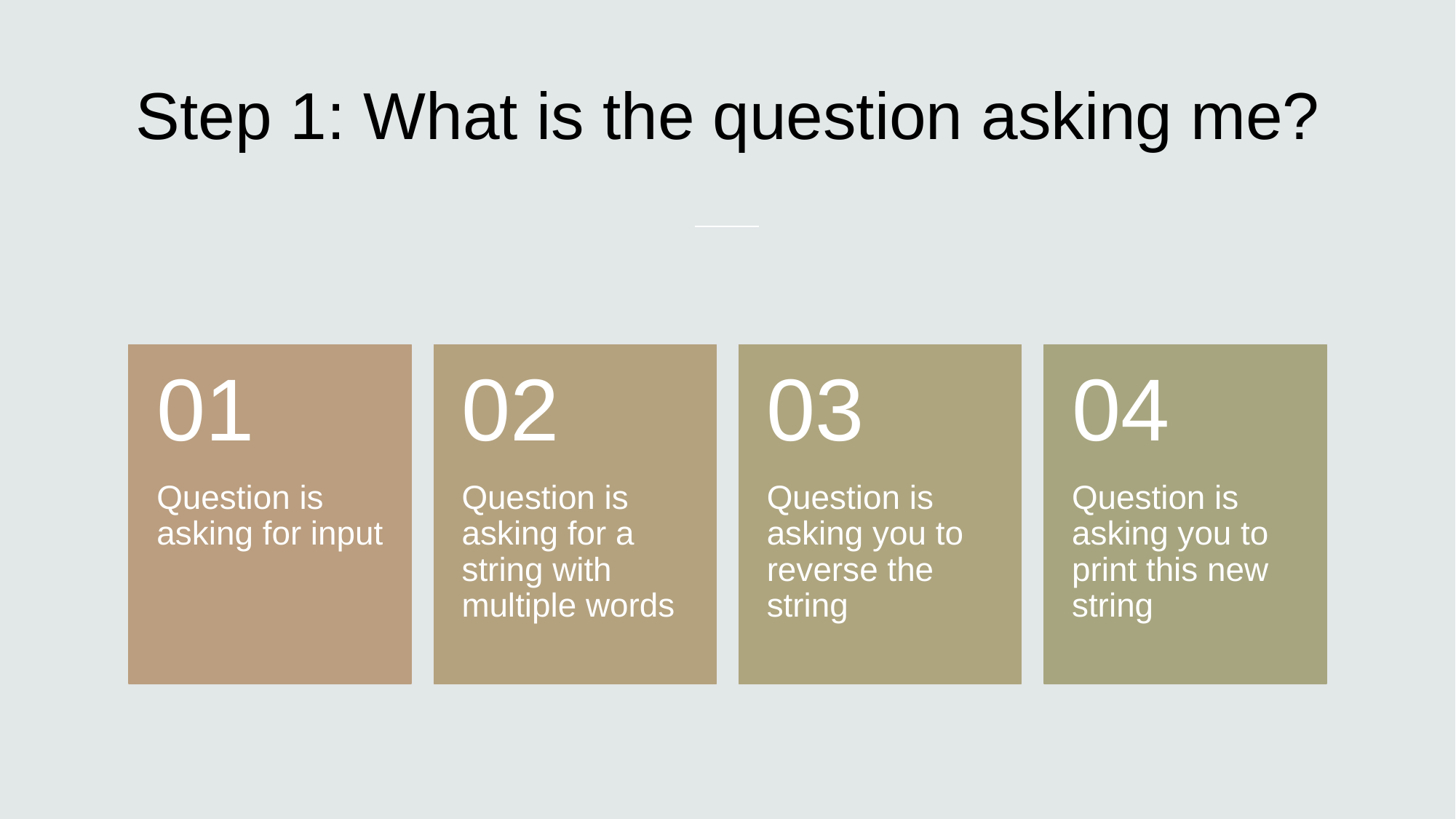

# Step 1: What is the question asking me?
Question is asking for input
01
Question is asking for a string with multiple words
02
Question is asking you to reverse the string
03
Question is asking you to print this new string
04